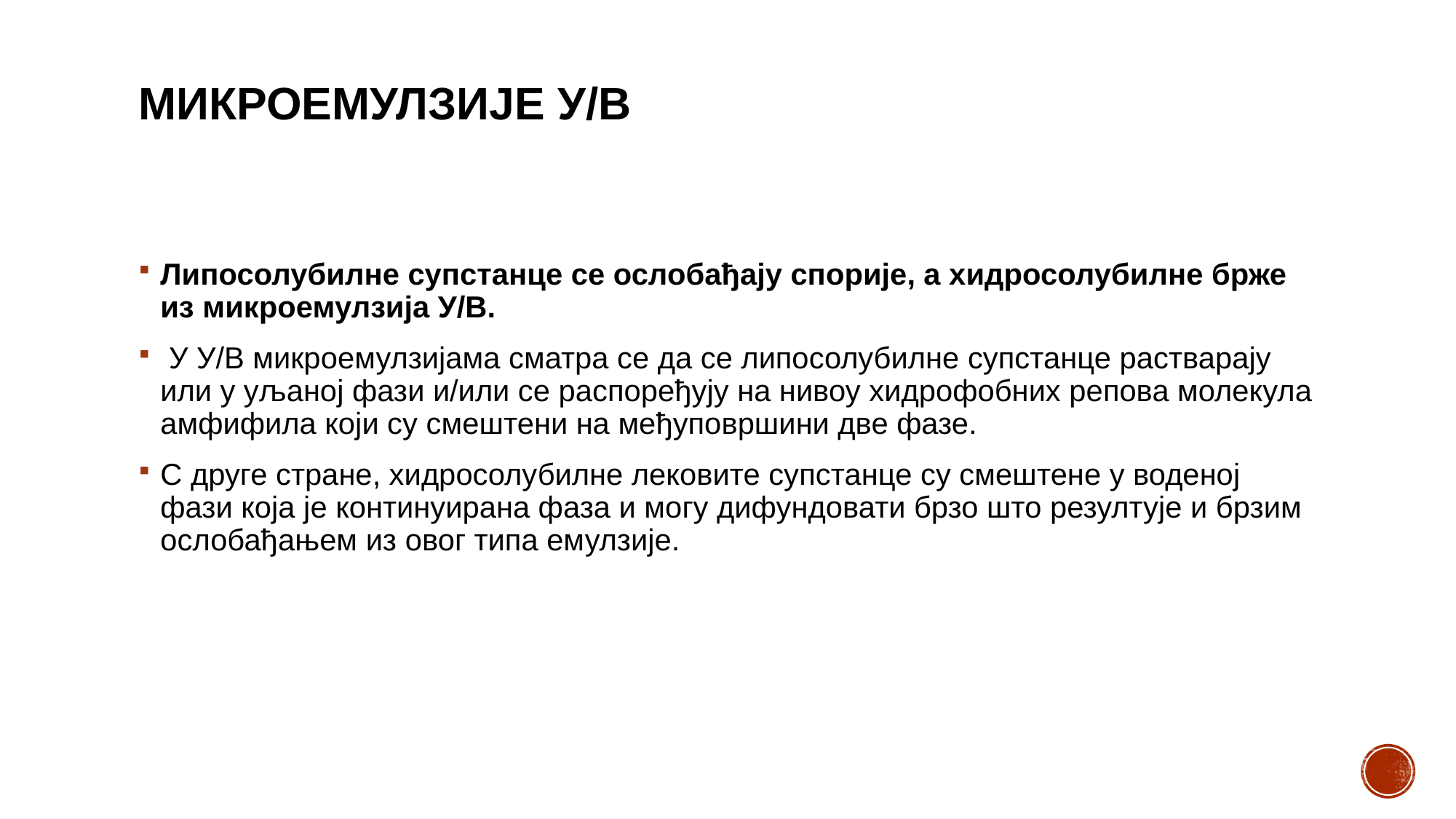

# Микроемулзије У/В
Липосолубилне супстанце се ослобађају спорије, а хидросолубилне брже из микроемулзија У/В.
 У У/В микроемулзијама сматра се да се липосолубилне супстанце растварају или у уљаној фази и/или се распоређују на нивоу хидрофобних репова молекула амфифила који су смештени на међуповршини две фазе.
С друге стране, хидросолубилне лековите супстанце су смештене у воденој фази која је континуирана фаза и могу дифундовати брзо што резултује и брзим ослобађањем из овог типа емулзије.